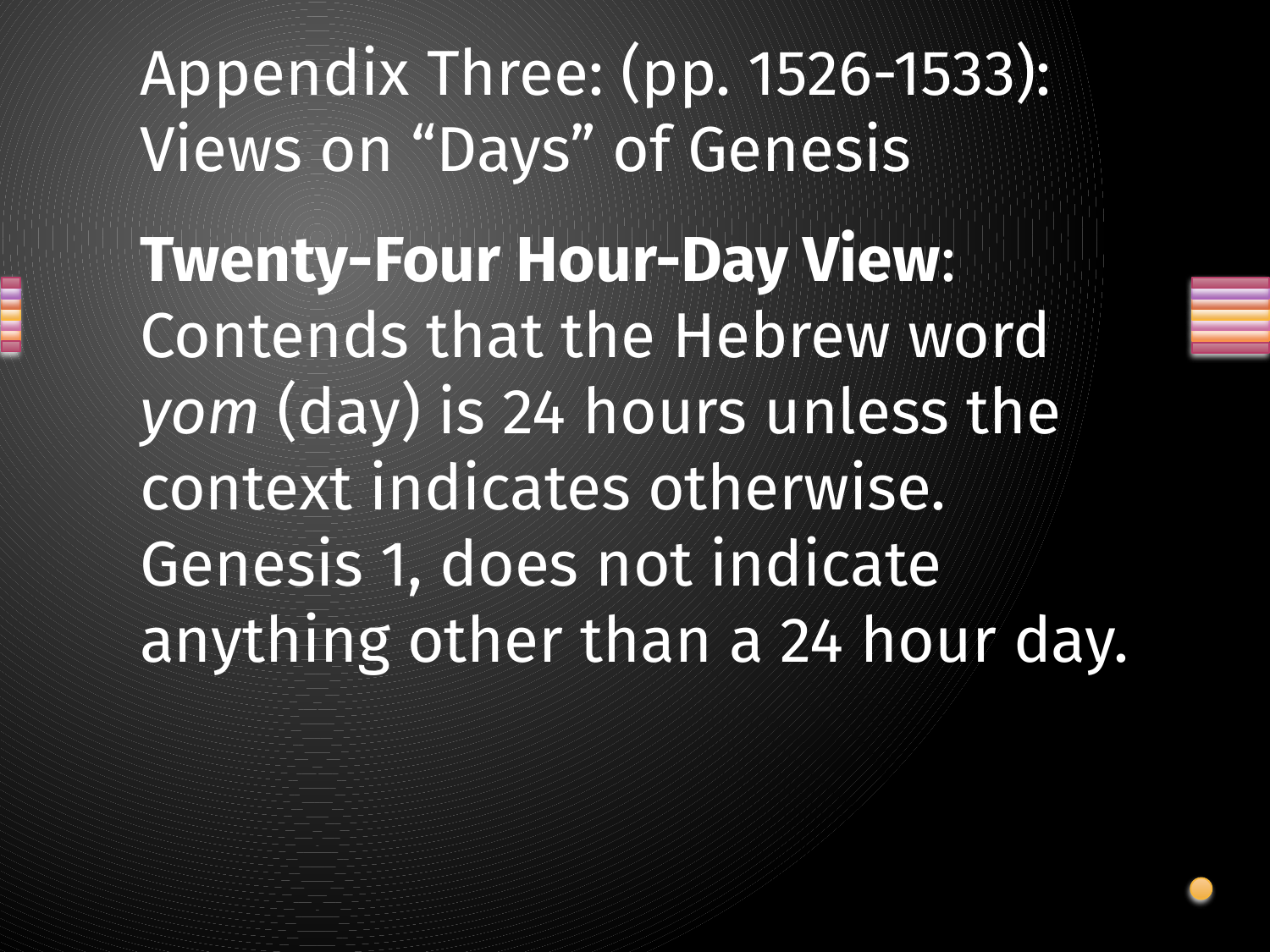

# Appendix Three: (pp. 1526-1533): Views on “Days” of Genesis

Twenty-Four Hour-Day View: Contends that the Hebrew word yom (day) is 24 hours unless the context indicates otherwise.  Genesis 1, does not indicate anything other than a 24 hour day.